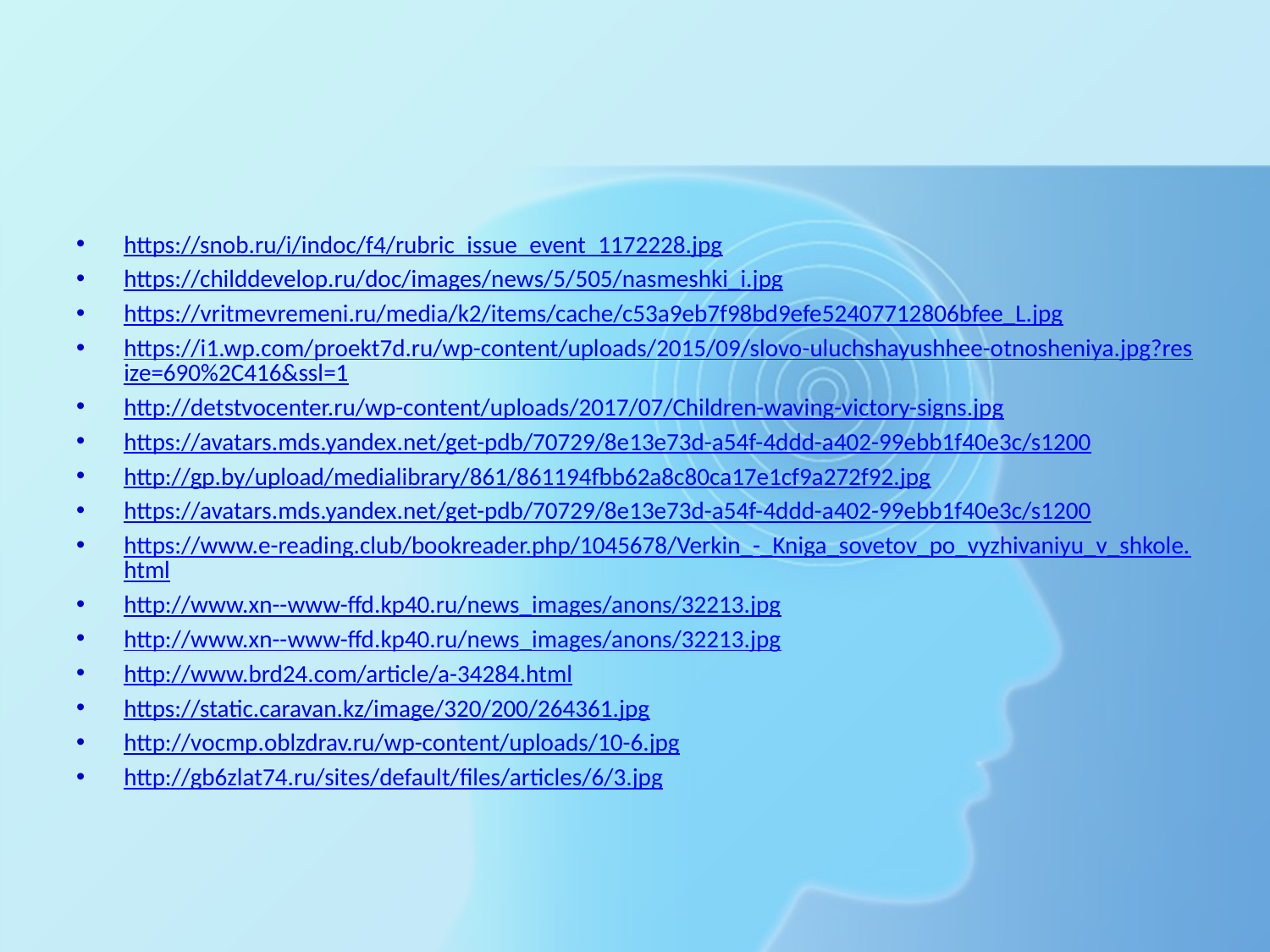

#
https://snob.ru/i/indoc/f4/rubric_issue_event_1172228.jpg
https://childdevelop.ru/doc/images/news/5/505/nasmeshki_i.jpg
https://vritmevremeni.ru/media/k2/items/cache/c53a9eb7f98bd9efe52407712806bfee_L.jpg
https://i1.wp.com/proekt7d.ru/wp-content/uploads/2015/09/slovo-uluchshayushhee-otnosheniya.jpg?resize=690%2C416&ssl=1
http://detstvocenter.ru/wp-content/uploads/2017/07/Children-waving-victory-signs.jpg
https://avatars.mds.yandex.net/get-pdb/70729/8e13e73d-a54f-4ddd-a402-99ebb1f40e3c/s1200
http://gp.by/upload/medialibrary/861/861194fbb62a8c80ca17e1cf9a272f92.jpg
https://avatars.mds.yandex.net/get-pdb/70729/8e13e73d-a54f-4ddd-a402-99ebb1f40e3c/s1200
https://www.e-reading.club/bookreader.php/1045678/Verkin_-_Kniga_sovetov_po_vyzhivaniyu_v_shkole.html
http://www.xn--www-ffd.kp40.ru/news_images/anons/32213.jpg
http://www.xn--www-ffd.kp40.ru/news_images/anons/32213.jpg
http://www.brd24.com/article/a-34284.html
https://static.caravan.kz/image/320/200/264361.jpg
http://vocmp.oblzdrav.ru/wp-content/uploads/10-6.jpg
http://gb6zlat74.ru/sites/default/files/articles/6/3.jpg